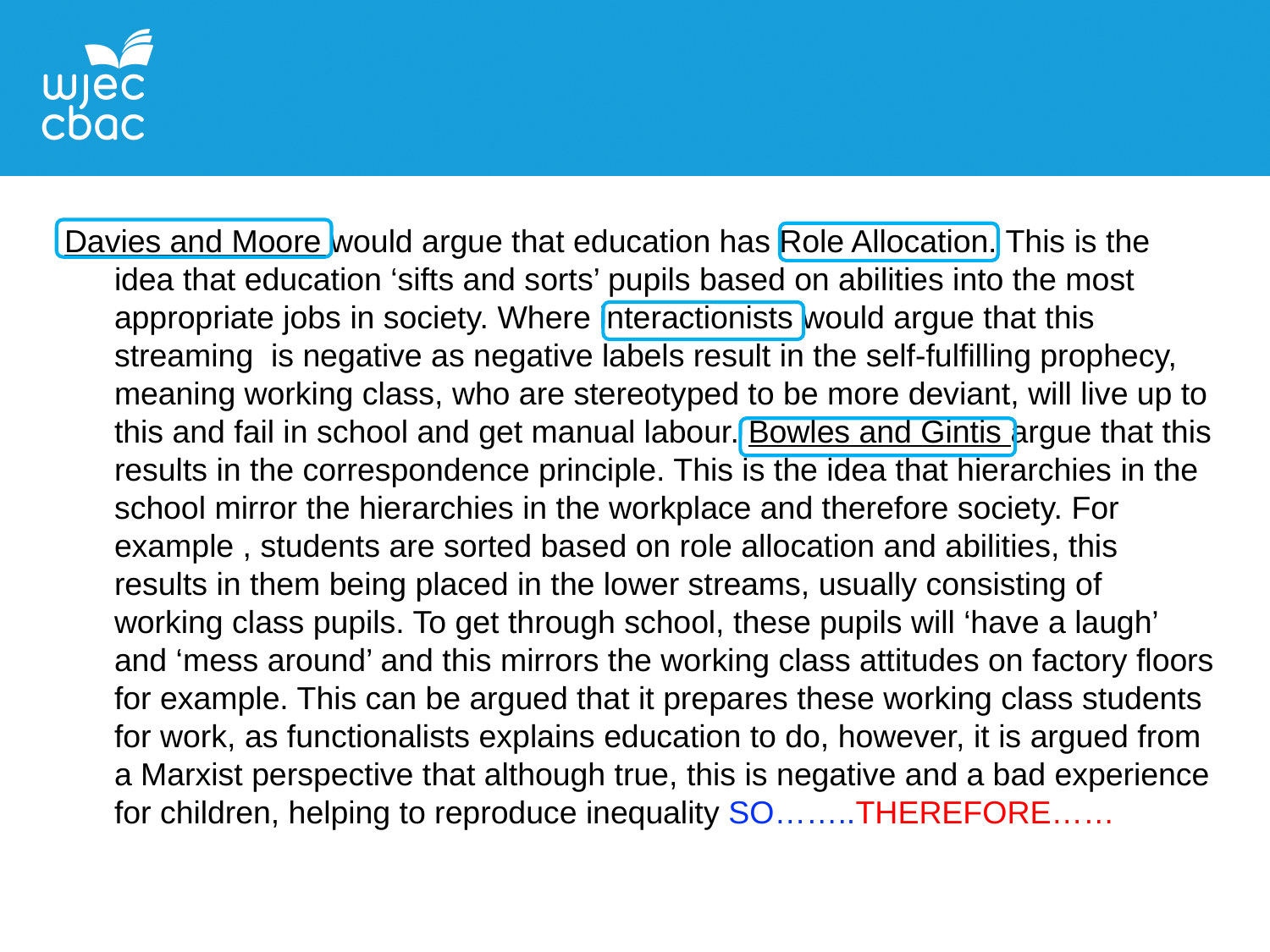

Davies and Moore would argue that education has Role Allocation. This is the idea that education ‘sifts and sorts’ pupils based on abilities into the most appropriate jobs in society. Where interactionists would argue that this streaming  is negative as negative labels result in the self-fulfilling prophecy, meaning working class, who are stereotyped to be more deviant, will live up to this and fail in school and get manual labour. Bowles and Gintis argue that this results in the correspondence principle. This is the idea that hierarchies in the school mirror the hierarchies in the workplace and therefore society. For example , students are sorted based on role allocation and abilities, this results in them being placed in the lower streams, usually consisting of working class pupils. To get through school, these pupils will ‘have a laugh’ and ‘mess around’ and this mirrors the working class attitudes on factory floors for example. This can be argued that it prepares these working class students for work, as functionalists explains education to do, however, it is argued from a Marxist perspective that although true, this is negative and a bad experience for children, helping to reproduce inequality SO……..THEREFORE……